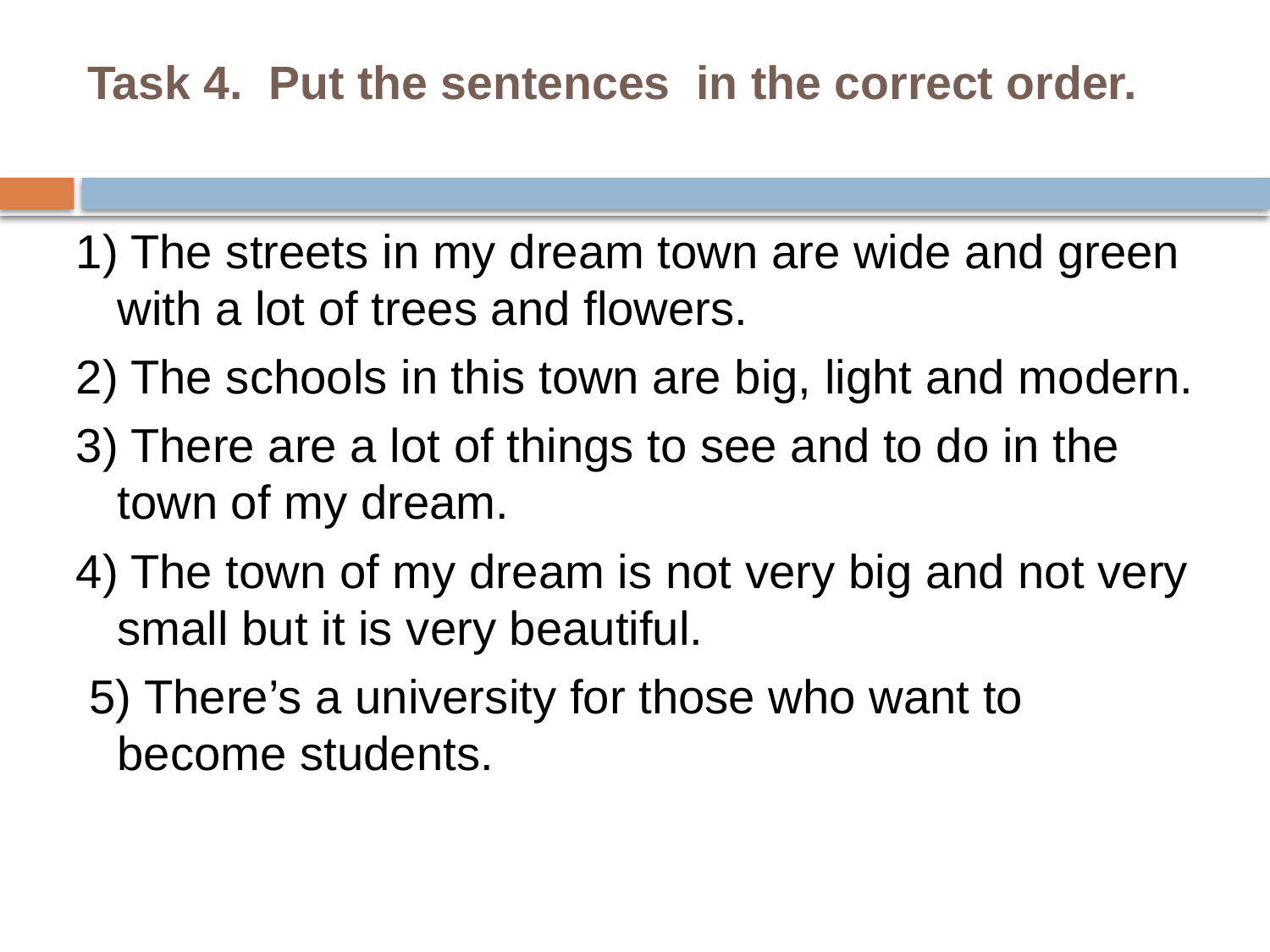

# Task 4.  Put the sentences  in the correct order.

1) The streets in my dream town are wide and green with a lot of trees and flowers.
2) The schools in this town are big, light and modern.
3) There are a lot of things to see and to do in the town of my dream.
4) The town of my dream is not very big and not very small but it is very beautiful.
 5) There’s a university for those who want to become students.